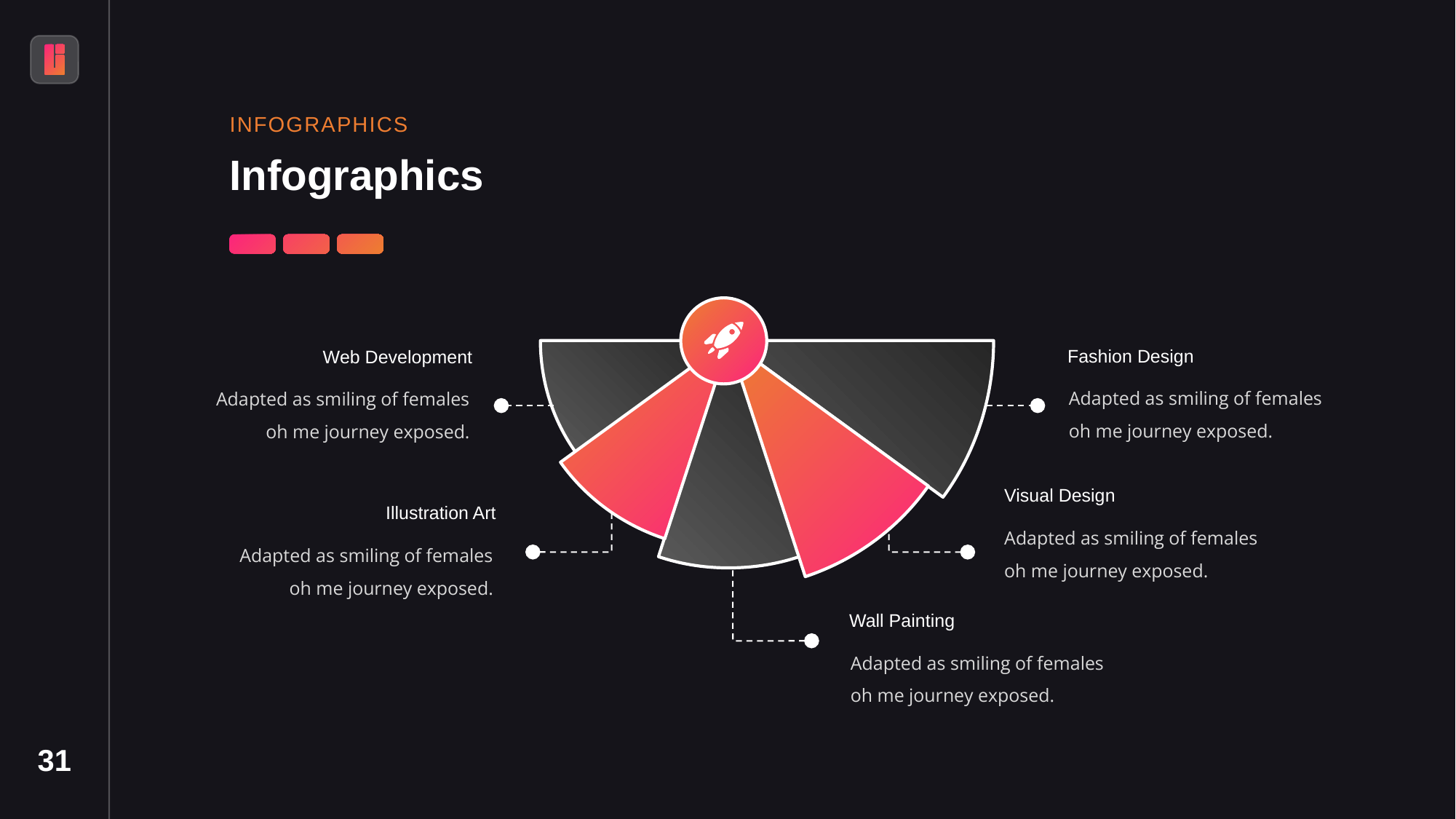

INFOGRAPHICS
Infographics

Web Development
Fashion Design

Adapted as smiling of females oh me journey exposed.
Adapted as smiling of females oh me journey exposed.
Visual Design
Illustration Art
Adapted as smiling of females oh me journey exposed.

Adapted as smiling of females oh me journey exposed.

Wall Painting
Adapted as smiling of females oh me journey exposed.